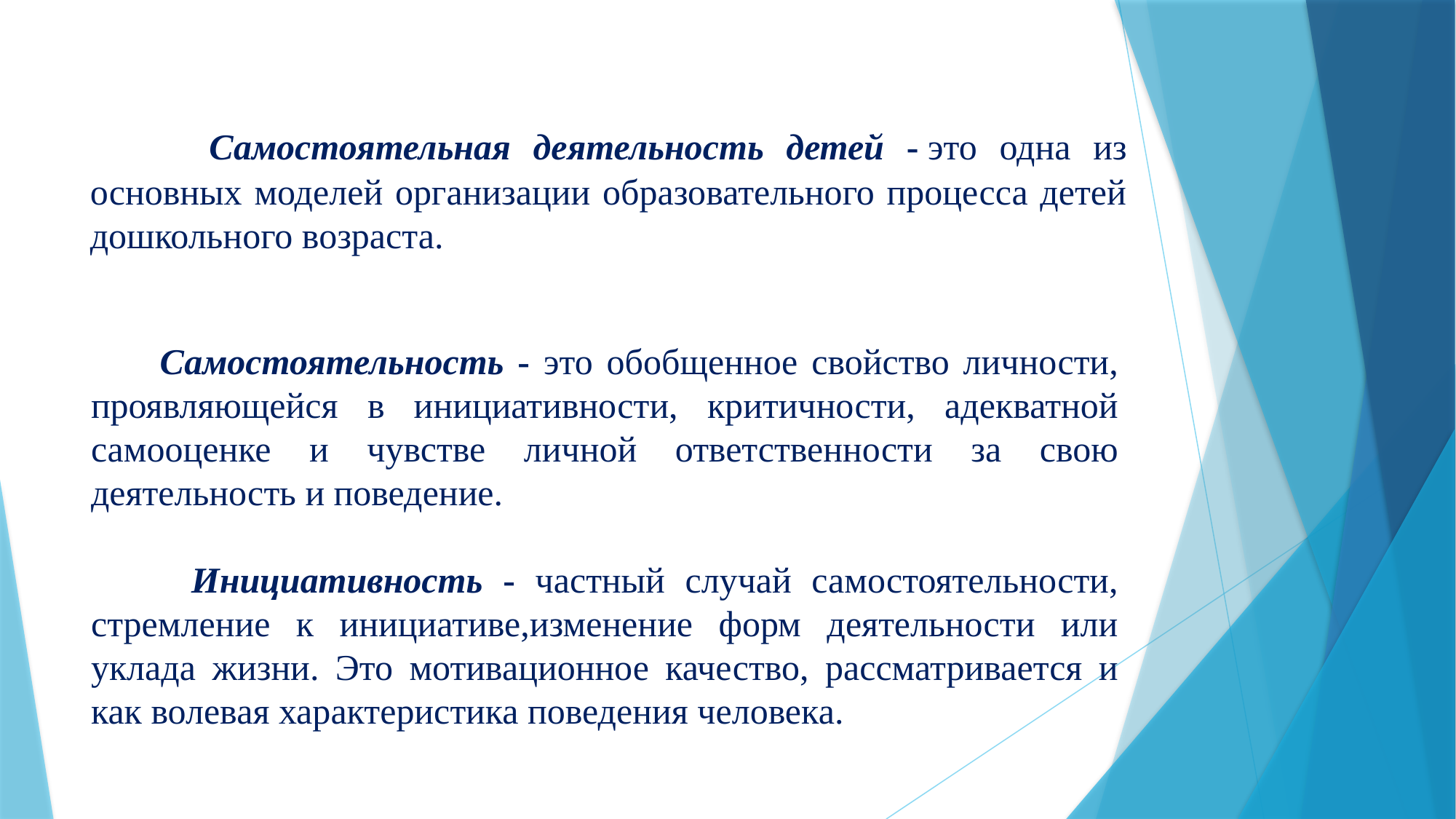

# Самостоятельная деятельность детей - это одна из основных моделей организации образовательного процесса детей дошкольного возраста.
     Самостоятельность - это обобщенное свойство личности, проявляющейся в инициативности, критичности, адекватной самооценке и чувстве личной ответственности за свою деятельность и поведение.

     Инициативность - частный случай самостоятельности, стремление к инициативе,изменение форм деятельности или уклада жизни. Это мотивационное качество, рассматривается и как волевая характеристика поведения человека.